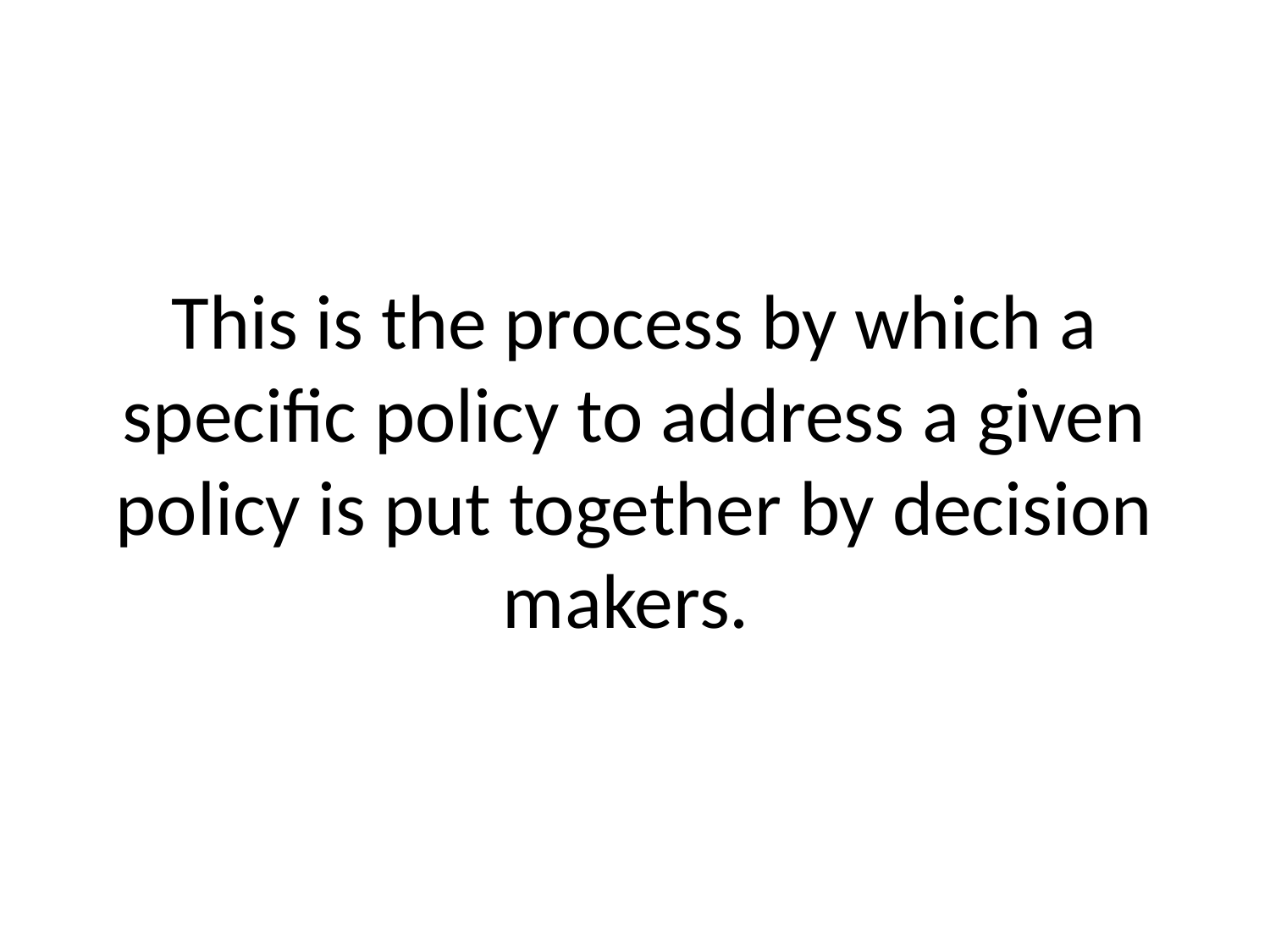

# This is the process by which a specific policy to address a given policy is put together by decision makers.